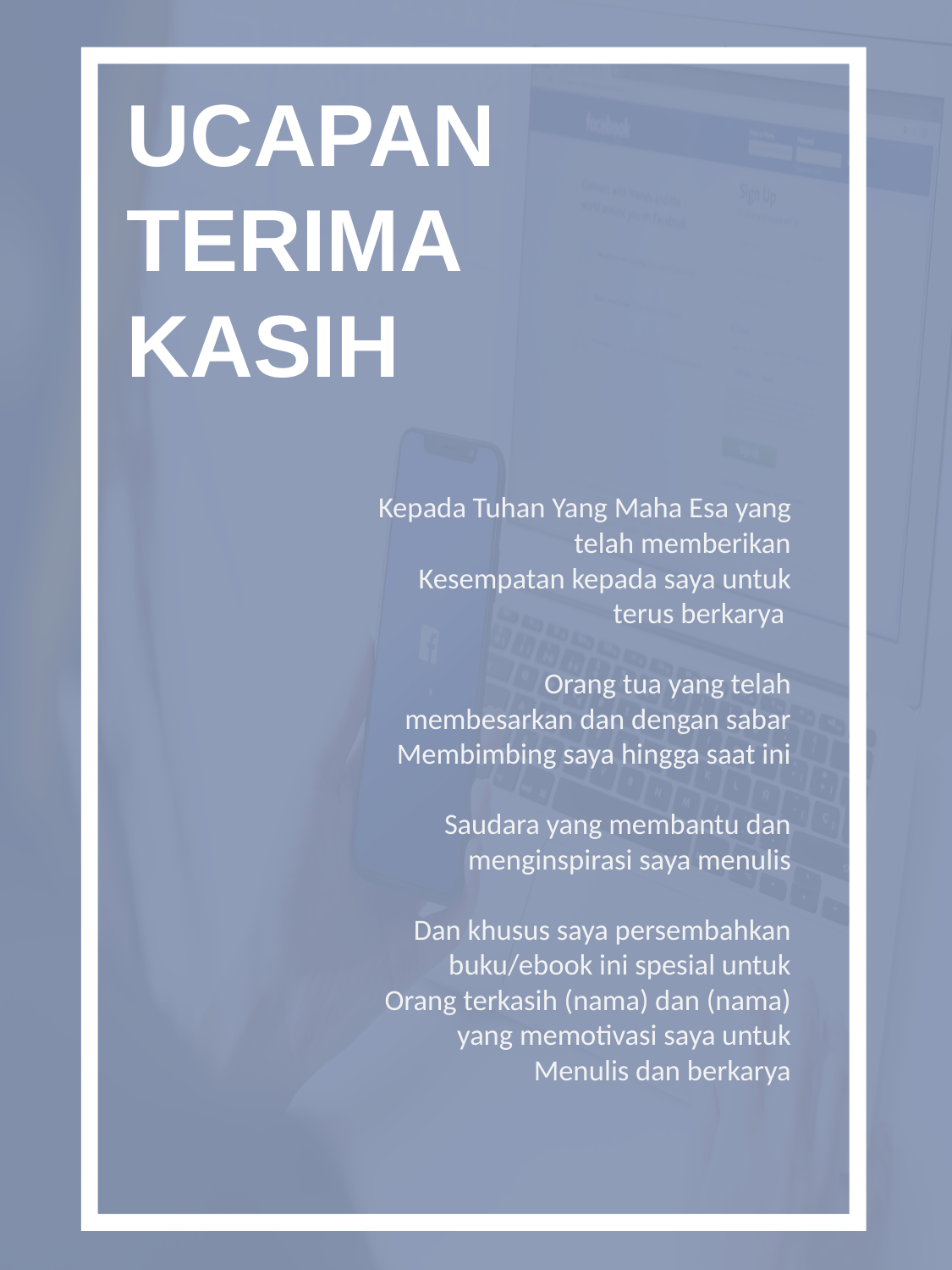

UCAPAN
TERIMA
KASIH
Kepada Tuhan Yang Maha Esa yang telah memberikan
Kesempatan kepada saya untuk terus berkarya

Orang tua yang telah membesarkan dan dengan sabar
Membimbing saya hingga saat ini

Saudara yang membantu dan menginspirasi saya menulis

Dan khusus saya persembahkan buku/ebook ini spesial untuk
Orang terkasih (nama) dan (nama) yang memotivasi saya untuk
Menulis dan berkarya